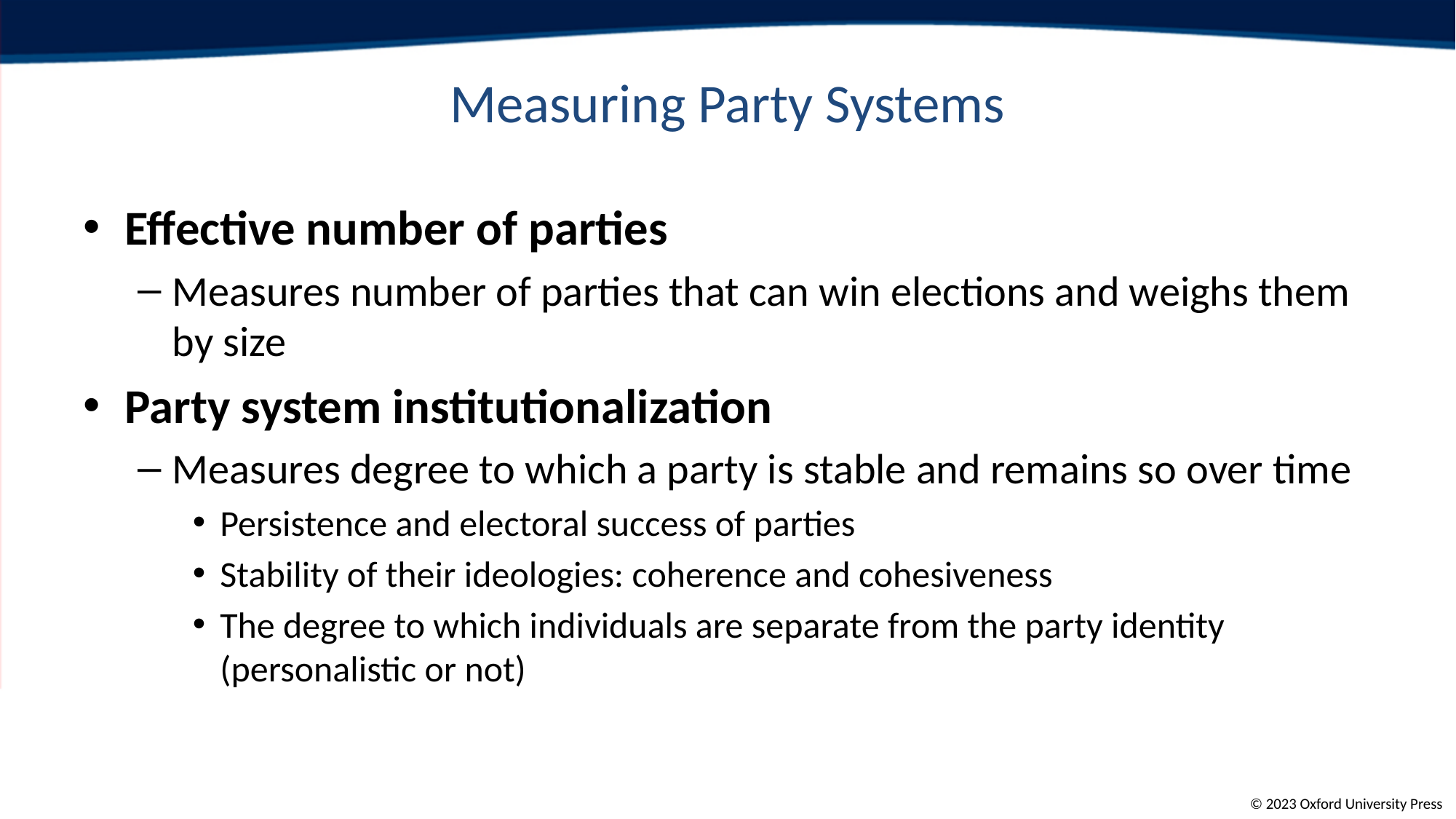

# Measuring Party Systems
Effective number of parties
Measures number of parties that can win elections and weighs them by size
Party system institutionalization
Measures degree to which a party is stable and remains so over time
Persistence and electoral success of parties
Stability of their ideologies: coherence and cohesiveness
The degree to which individuals are separate from the party identity (personalistic or not)